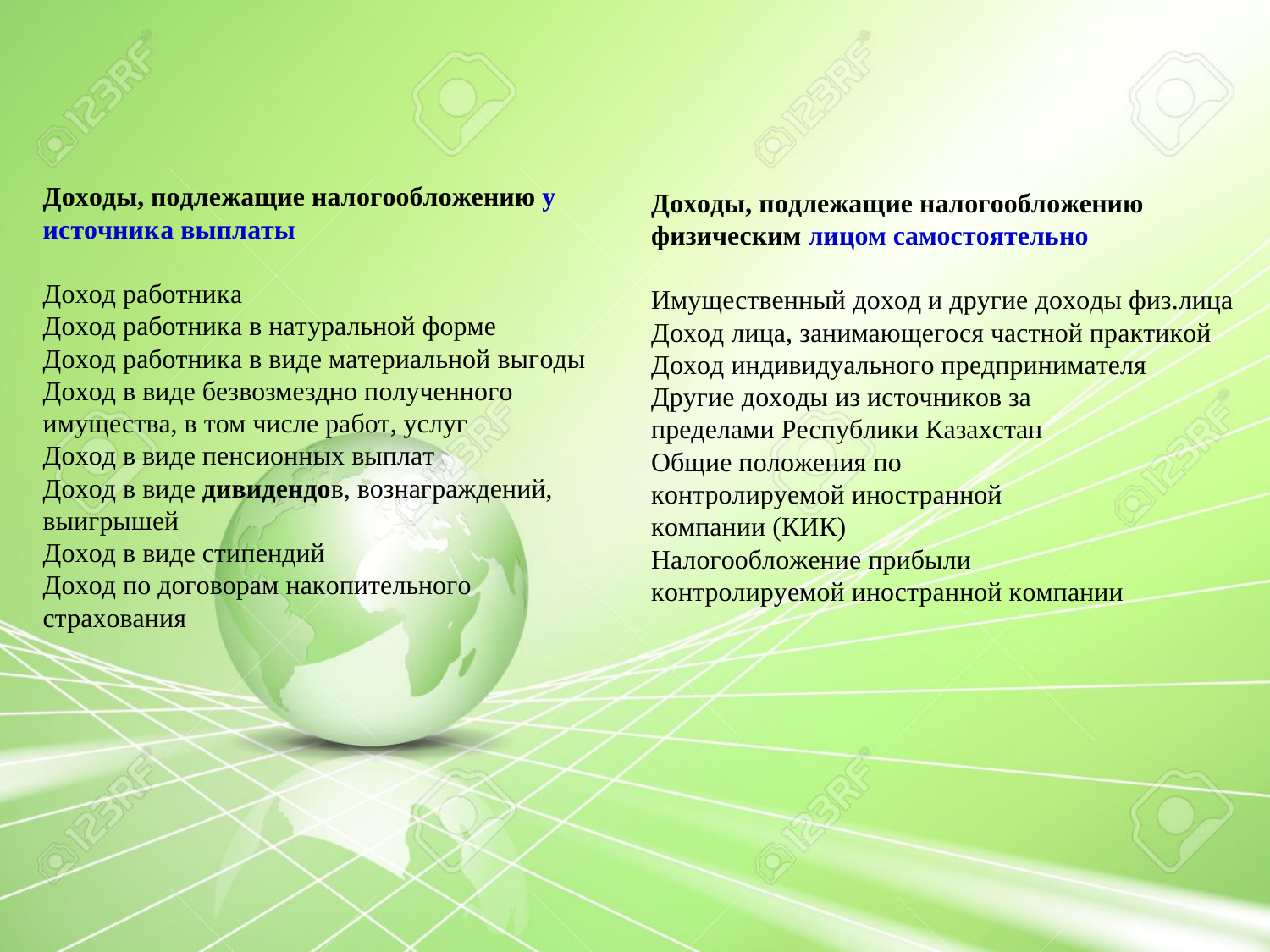

Доходы, подлежащие налогообложению у источника выплаты

Доход работника
Доход работника в натуральной форме
Доход работника в виде материальной выгоды
Доход в виде безвозмездно полученного имущества, в том числе работ, услуг
Доход в виде пенсионных выплат
Доход в виде дивидендов, вознаграждений, выигрышей
Доход в виде стипендий
Доход по договорам накопительного страхования
Доходы, подлежащие налогообложению физическим лицом самостоятельно

Имущественный доход и другие доходы физ.лица
Доход лица, занимающегося частной практикой
Доход индивидуального предпринимателя
Другие доходы из источников за пределами Республики Казахстан
Общие положения по контролируемой иностранной компании (КИК)
Налогообложение прибыли контролируемой иностранной компании